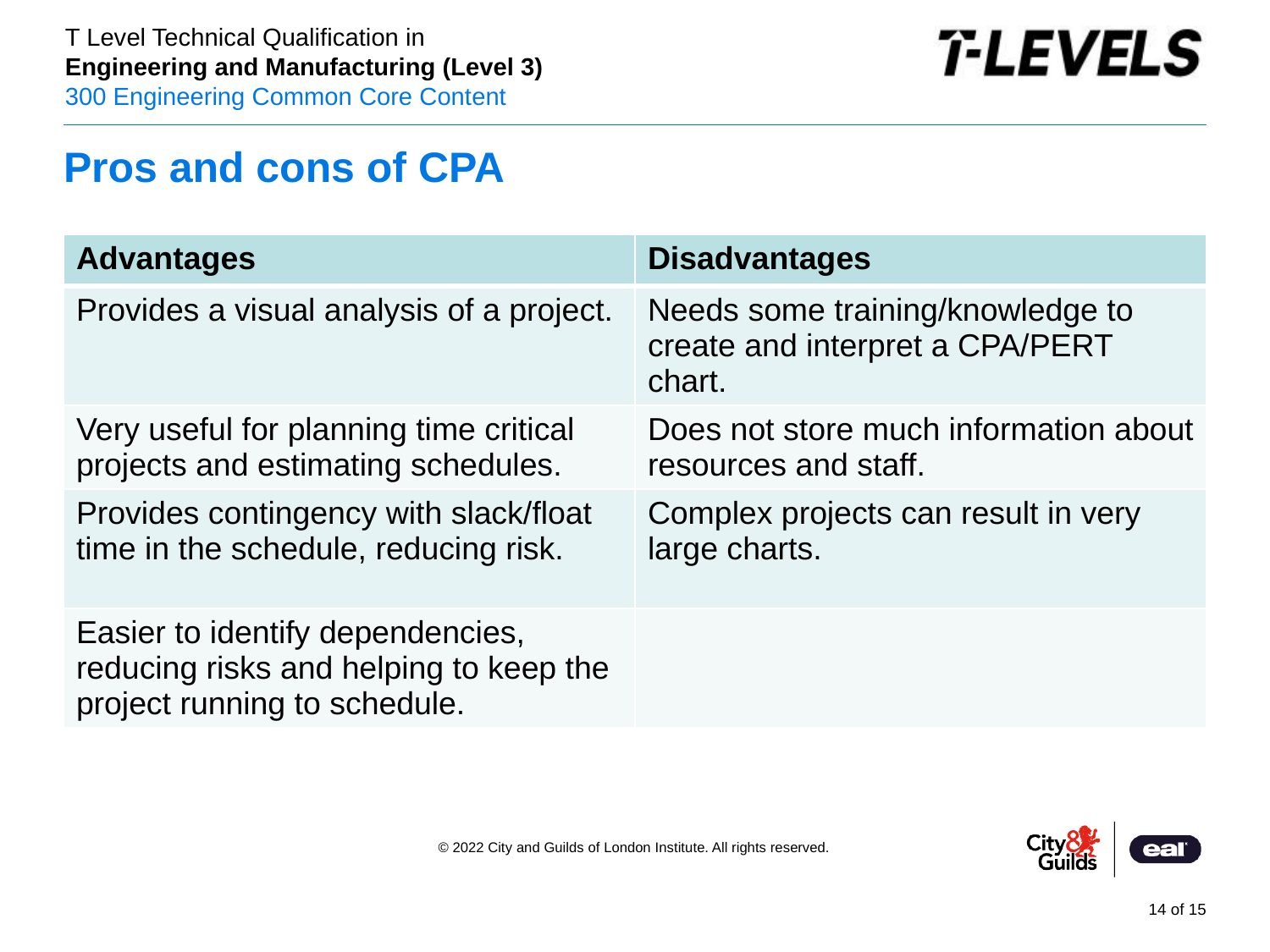

# Pros and cons of CPA
| Advantages | Disadvantages |
| --- | --- |
| Provides a visual analysis of a project. | Needs some training/knowledge to create and interpret a CPA/PERT chart. |
| Very useful for planning time critical projects and estimating schedules. | Does not store much information about resources and staff. |
| Provides contingency with slack/float time in the schedule, reducing risk. | Complex projects can result in very large charts. |
| Easier to identify dependencies, reducing risks and helping to keep the project running to schedule. |  |